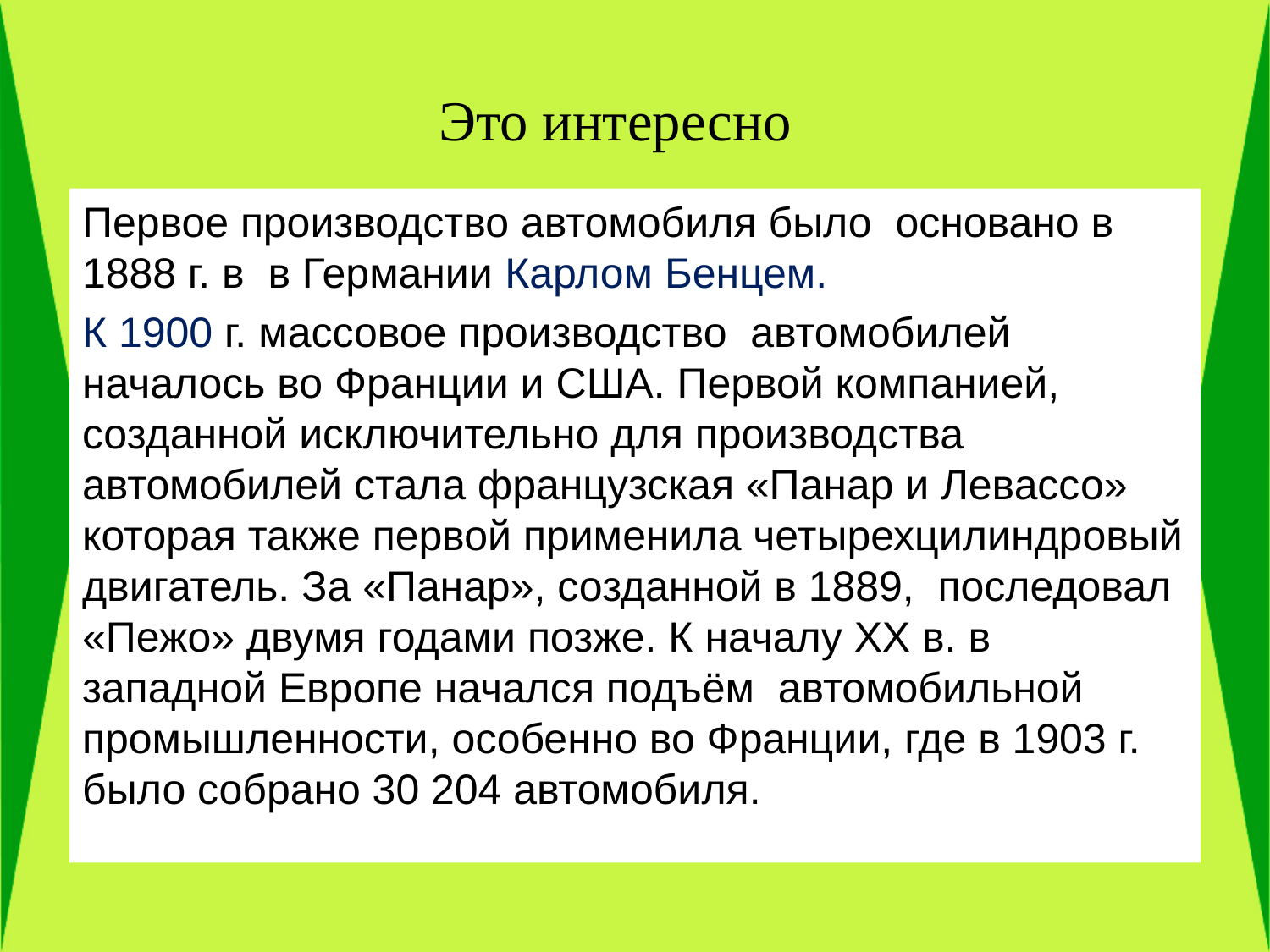

# Это интересно
Первое производство автомобиля было  основано в 1888 г. в  в Германии Карлом Бенцем.
К 1900 г. массовое производство  автомобилей началось во Франции и США. Первой компанией, созданной исключительно для производства автомобилей стала французская «Панар и Левассо»  которая также первой применила четырехцилиндровый двигатель. За «Панар», созданной в 1889,  последовал «Пежо» двумя годами позже. К началу ХХ в. в западной Европе начался подъём  автомобильной промышленности, особенно во Франции, где в 1903 г. было собрано 30 204 автомобиля.